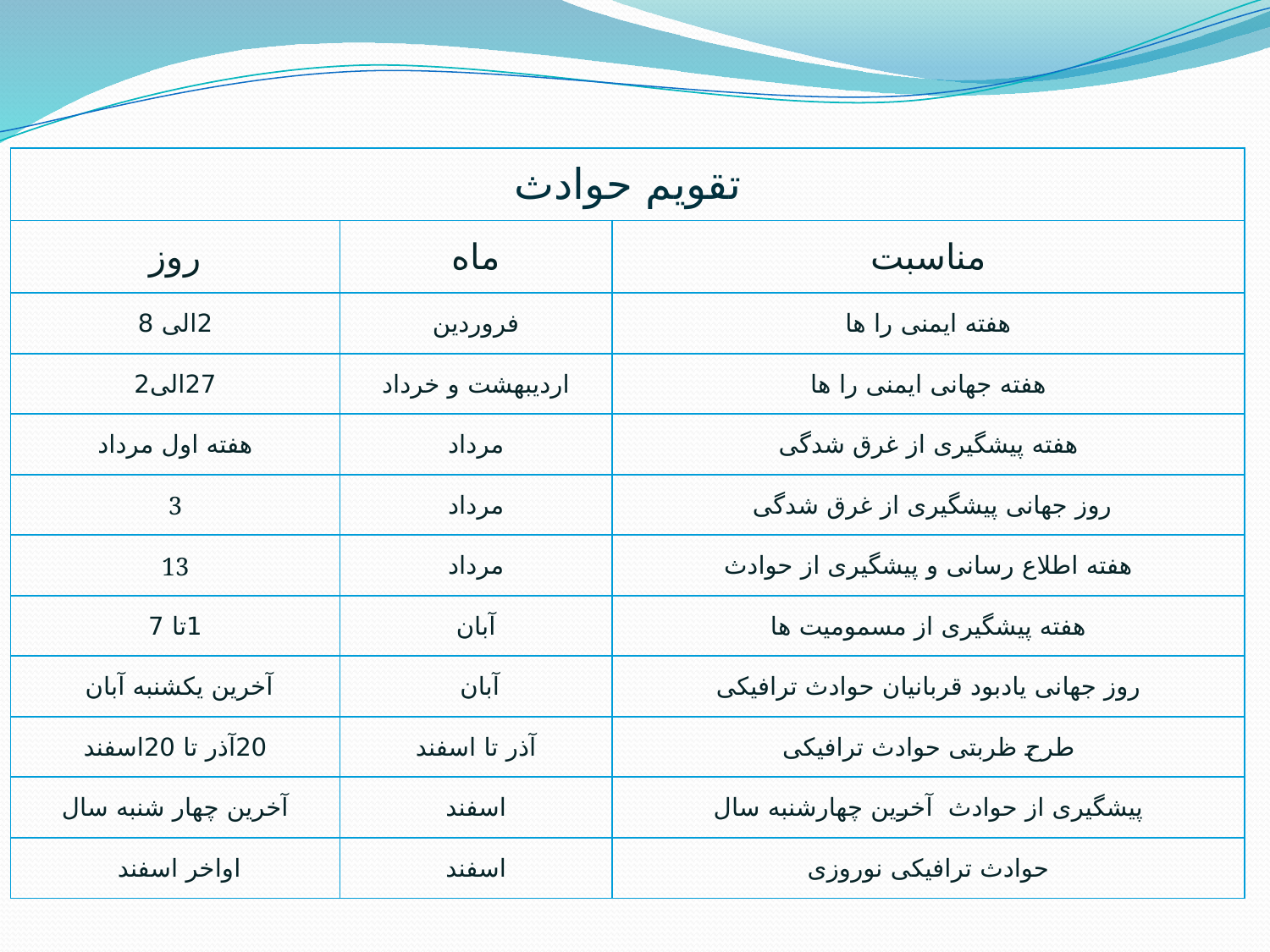

| تقویم حوادث |  |  |
| --- | --- | --- |
| روز | ماه | مناسبت |
| 2الی 8 | فروردین | هفته ایمنی را ها |
| 27الی2 | اردیبهشت و خرداد | هفته جهانی ایمنی را ها |
| هفته اول مرداد | مرداد | هفته پیشگیری از غرق شدگی |
| 3 | مرداد | روز جهانی پیشگیری از غرق شدگی |
| 13 | مرداد | هفته اطلاع رسانی و پیشگیری از حوادث |
| 1تا 7 | آبان | هفته پیشگیری از مسمومیت ها |
| آخرین یکشنبه آبان | آبان | روز جهانی یادبود قربانیان حوادث ترافیکی |
| 20آذر تا 20اسفند | آذر تا اسفند | طرح ظربتی حوادث ترافیکی |
| آخرین چهار شنبه سال | اسفند | پیشگیری از حوادث آخرین چهارشنبه سال |
| اواخر اسفند | اسفند | حوادث ترافیکی نوروزی |